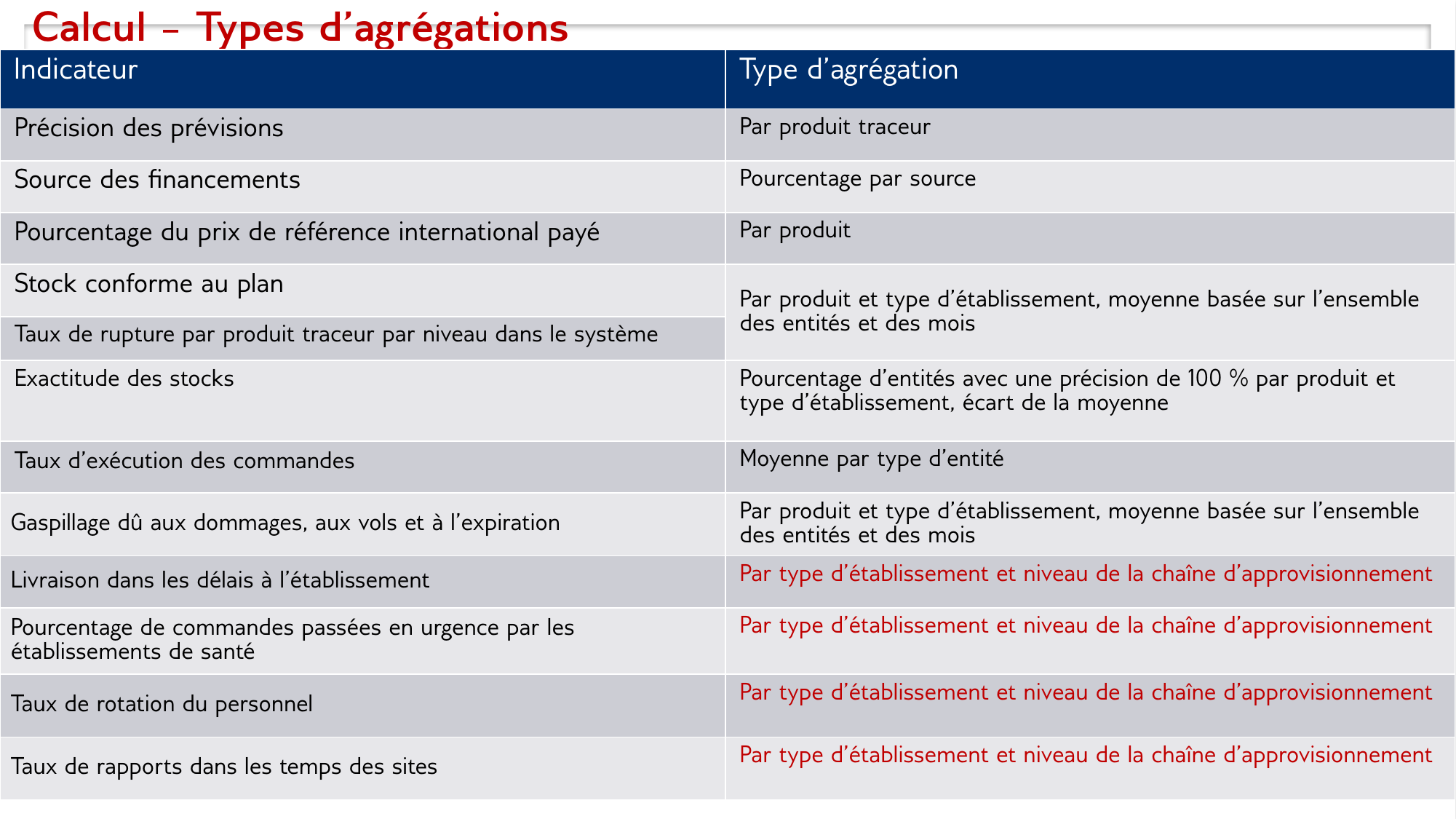

# Calcul – Types d’agrégations
| Indicateur | Type d’agrégation |
| --- | --- |
| Précision des prévisions | Par produit traceur |
| Source des financements | Pourcentage par source |
| Pourcentage du prix de référence international payé | Par produit |
| Stock conforme au plan | Par produit et type d’établissement, moyenne basée sur l’ensemble des entités et des mois |
| Taux de rupture par produit traceur par niveau dans le système |  |
| Exactitude des stocks | Pourcentage d’entités avec une précision de 100 % par produit et type d’établissement, écart de la moyenne |
| Taux d’exécution des commandes | Moyenne par type d’entité |
| Gaspillage dû aux dommages, aux vols et à l’expiration | Par produit et type d’établissement, moyenne basée sur l’ensemble des entités et des mois |
| Livraison dans les délais à l’établissement | Par type d’établissement et niveau de la chaîne d’approvisionnement |
| Pourcentage de commandes passées en urgence par les établissements de santé | Par type d’établissement et niveau de la chaîne d’approvisionnement |
| Taux de rotation du personnel | Par type d’établissement et niveau de la chaîne d’approvisionnement |
| Taux de rapports dans les temps des sites | Par type d’établissement et niveau de la chaîne d’approvisionnement |

3